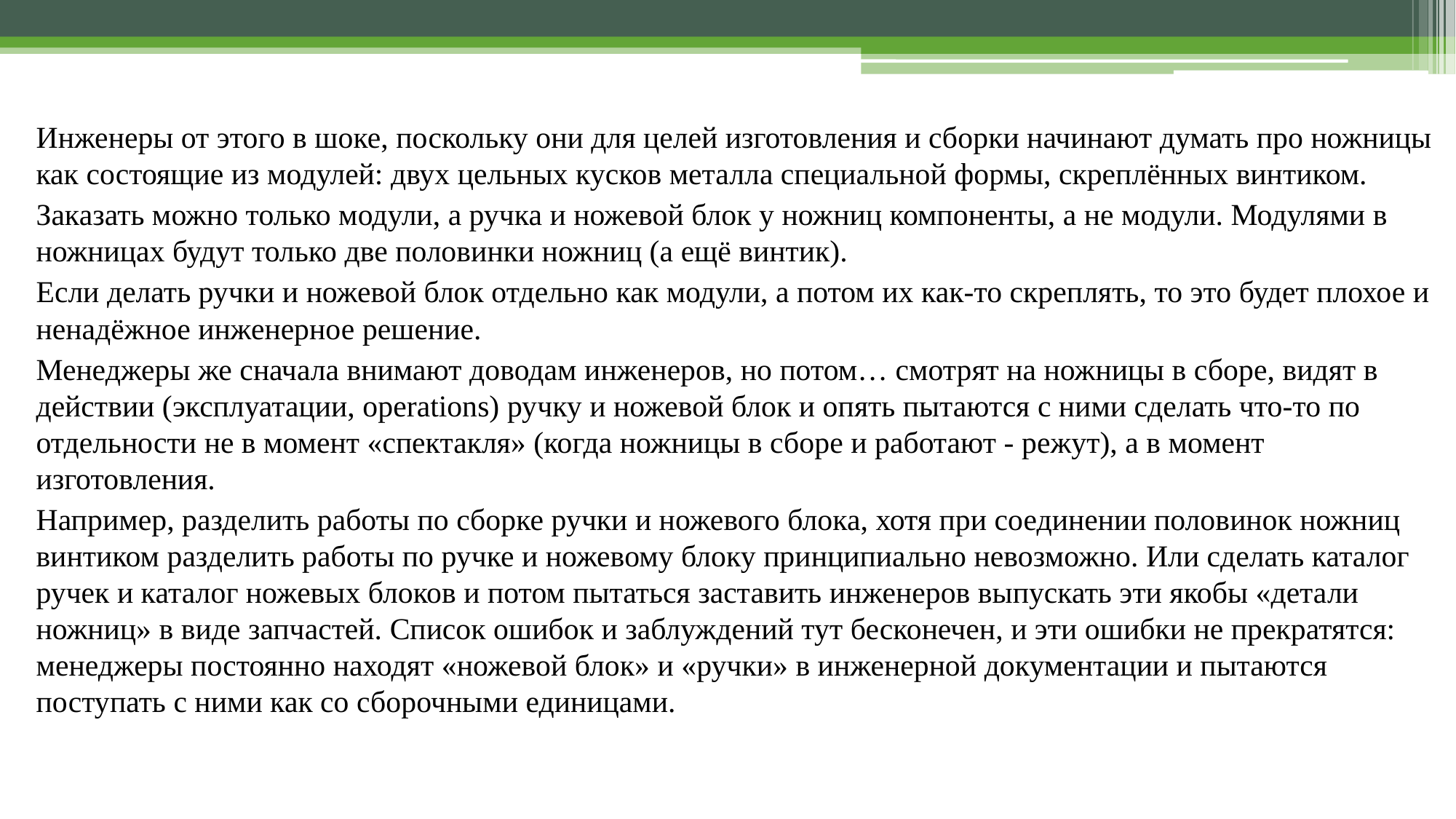

Инженеры от этого в шоке, поскольку они для целей изготовления и сборки начинают думать про ножницы как состоящие из модулей: двух цельных кусков металла специальной формы, скреплённых винтиком.
Заказать можно только модули, а ручка и ножевой блок у ножниц компоненты, а не модули. Модулями в ножницах будут только две половинки ножниц (а ещё винтик).
Если делать ручки и ножевой блок отдельно как модули, а потом их как-то скреплять, то это будет плохое и ненадёжное инженерное решение.
Менеджеры же сначала внимают доводам инженеров, но потом… смотрят на ножницы в сборе, видят в действии (эксплуатации, operations) ручку и ножевой блок и опять пытаются с ними сделать что-то по отдельности не в момент «спектакля» (когда ножницы в сборе и работают - режут), а в момент изготовления.
Например, разделить работы по сборке ручки и ножевого блока, хотя при соединении половинок ножниц винтиком разделить работы по ручке и ножевому блоку принципиально невозможно. Или сделать каталог ручек и каталог ножевых блоков и потом пытаться заставить инженеров выпускать эти якобы «детали ножниц» в виде запчастей. Список ошибок и заблуждений тут бесконечен, и эти ошибки не прекратятся: менеджеры постоянно находят «ножевой блок» и «ручки» в инженерной документации и пытаются поступать с ними как со сборочными единицами.